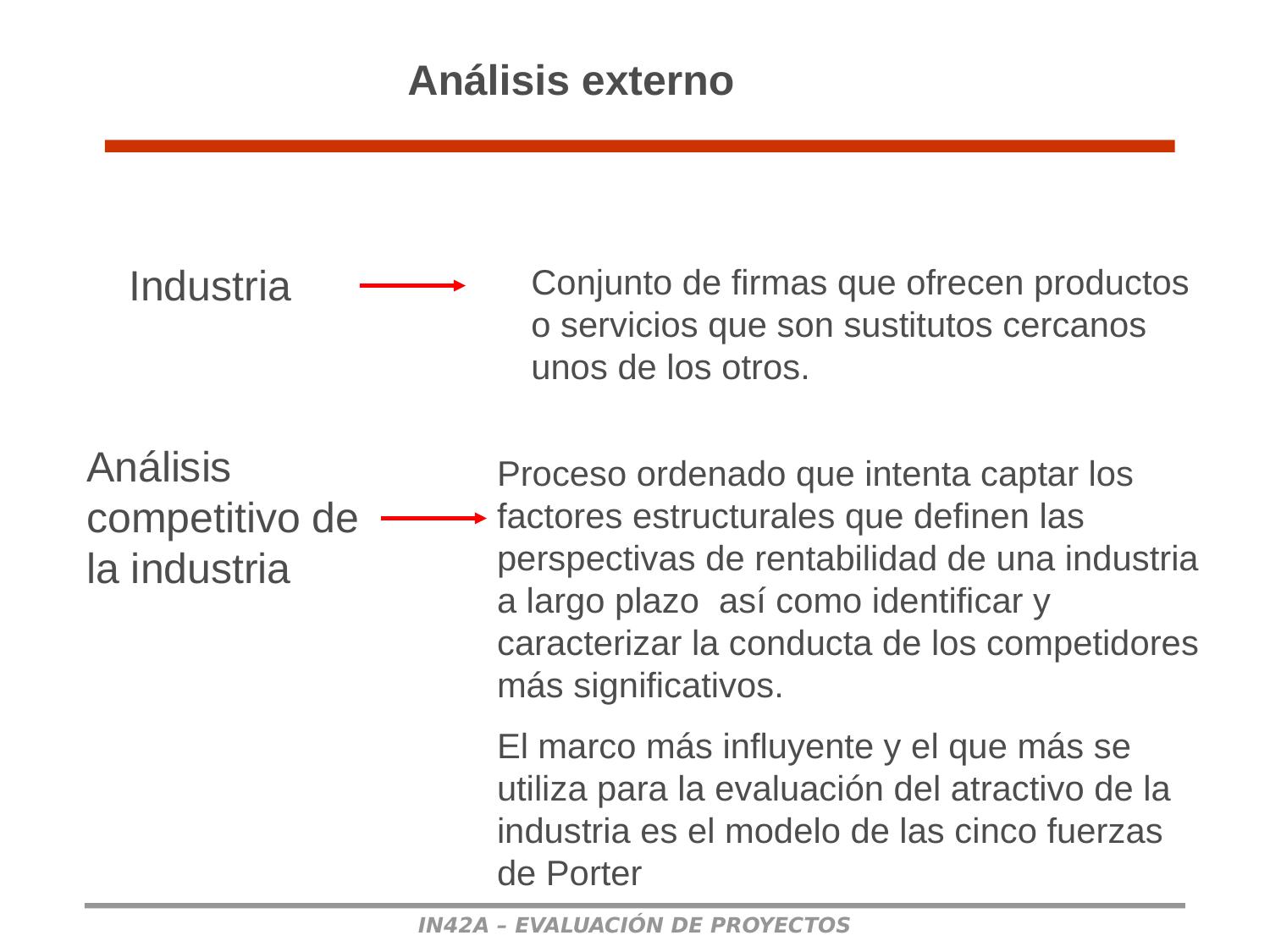

Análisis externo
Conjunto de firmas que ofrecen productos o servicios que son sustitutos cercanos unos de los otros.

Industria

Proceso ordenado que intenta captar los factores estructurales que definen las perspectivas de rentabilidad de una industria a largo plazo  así como identificar y caracterizar la conducta de los competidores más significativos.

Análisis competitivo de la industria

El marco más influyente y el que más se utiliza para la evaluación del atractivo de la industria es el modelo de las cinco fuerzas de Porter
IN42A – EVALUACIÓN DE PROYECTOS